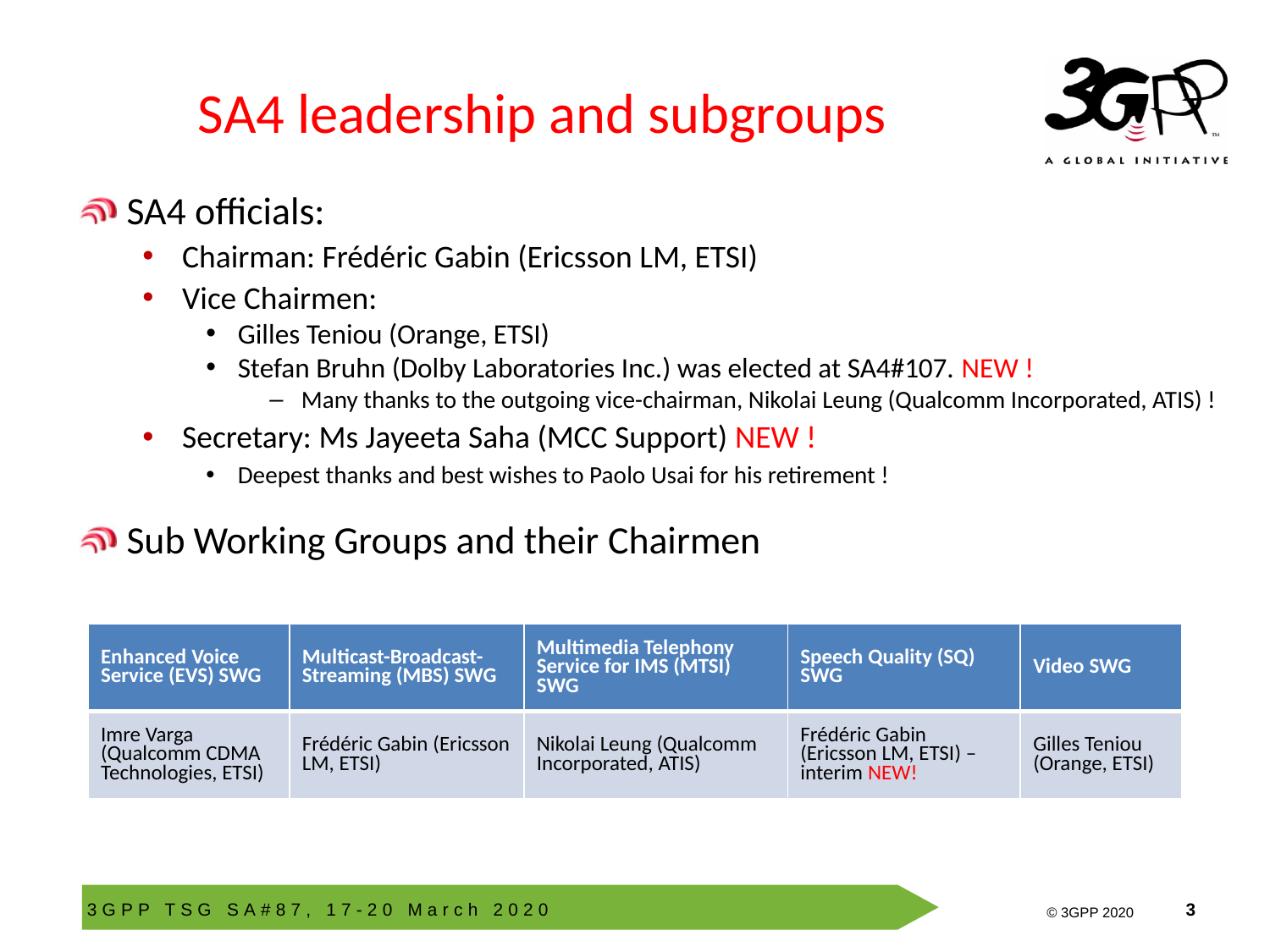

# SA4 leadership and subgroups
SA4 officials:
Chairman: Frédéric Gabin (Ericsson LM, ETSI)
Vice Chairmen:
Gilles Teniou (Orange, ETSI)
Stefan Bruhn (Dolby Laboratories Inc.) was elected at SA4#107. NEW !
Many thanks to the outgoing vice-chairman, Nikolai Leung (Qualcomm Incorporated, ATIS) !
Secretary: Ms Jayeeta Saha (MCC Support) NEW !
Deepest thanks and best wishes to Paolo Usai for his retirement !
Sub Working Groups and their Chairmen
| Enhanced Voice Service (EVS) SWG | Multicast-Broadcast-Streaming (MBS) SWG | Multimedia Telephony Service for IMS (MTSI) SWG | Speech Quality (SQ) SWG | Video SWG |
| --- | --- | --- | --- | --- |
| Imre Varga (Qualcomm CDMA Technologies, ETSI) | Frédéric Gabin (Ericsson LM, ETSI) | Nikolai Leung (Qualcomm Incorporated, ATIS) | Frédéric Gabin (Ericsson LM, ETSI) – interim NEW! | Gilles Teniou (Orange, ETSI) |